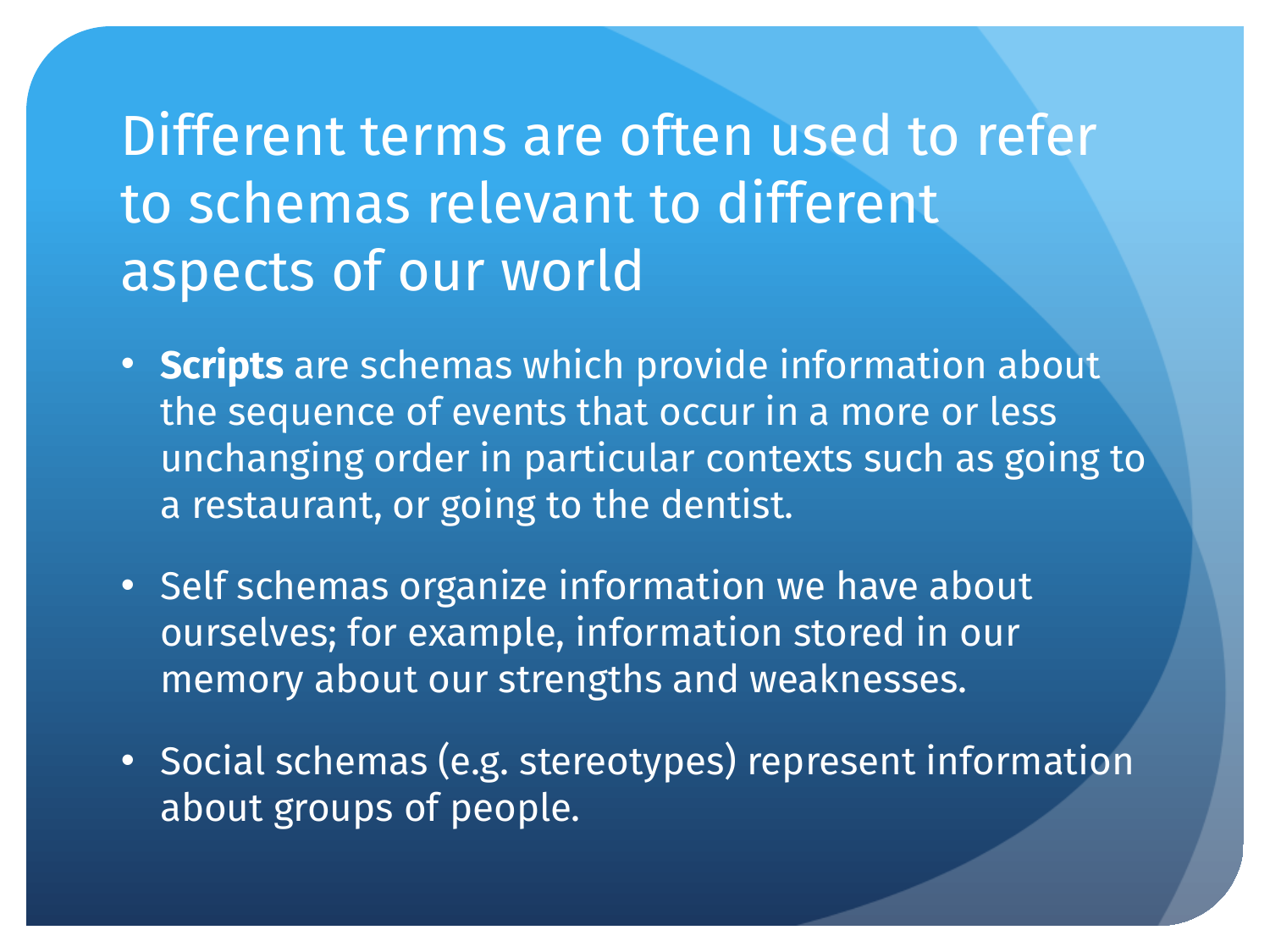

# Different terms are often used to refer to schemas relevant to different aspects of our world
Scripts are schemas which provide information about the sequence of events that occur in a more or less unchanging order in particular contexts such as going to a restaurant, or going to the dentist.
Self schemas organize information we have about ourselves; for example, information stored in our memory about our strengths and weaknesses.
Social schemas (e.g. stereotypes) represent information about groups of people.